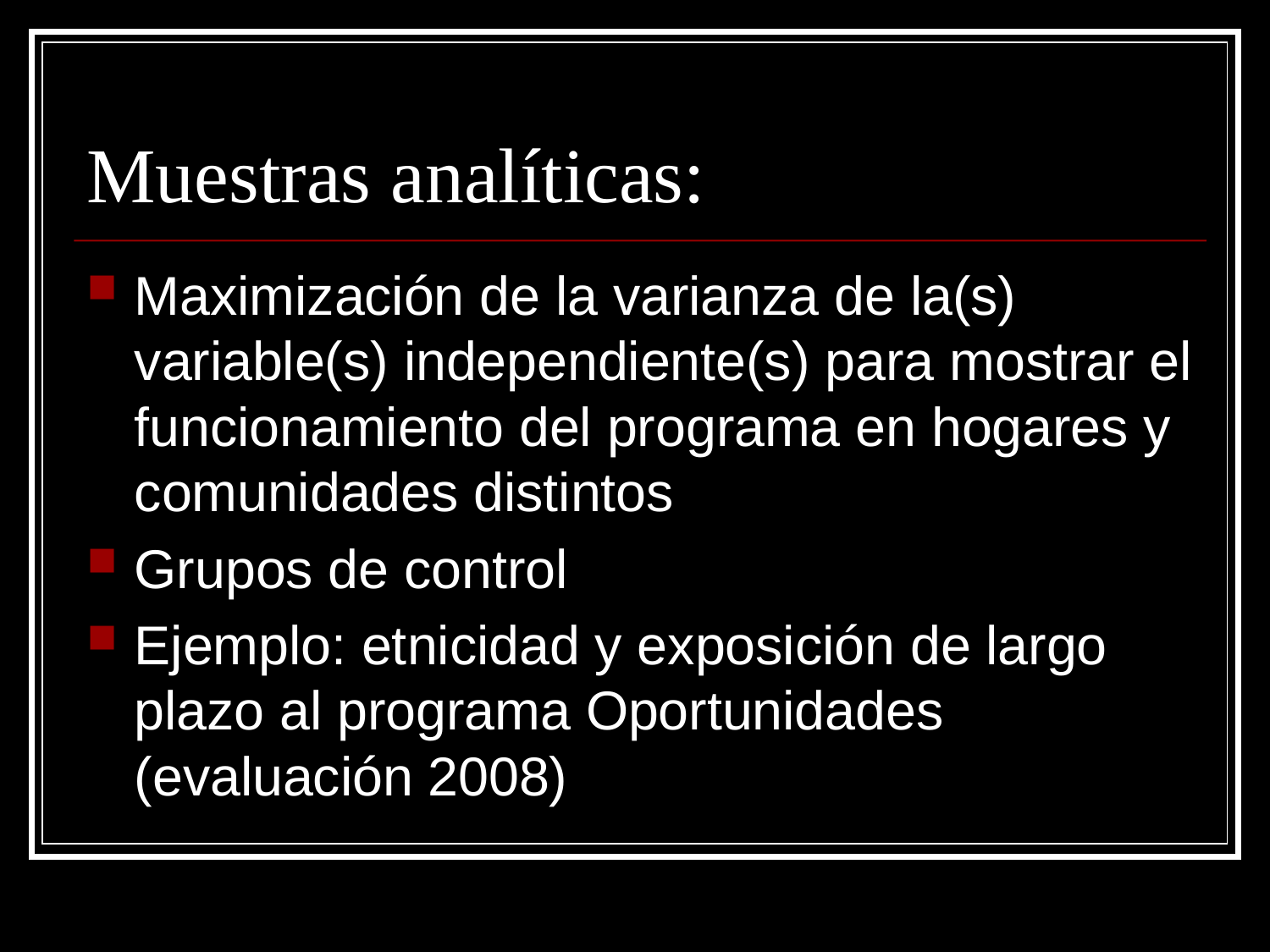

# Muestras analíticas:
Maximización de la varianza de la(s) variable(s) independiente(s) para mostrar el funcionamiento del programa en hogares y comunidades distintos
Grupos de control
Ejemplo: etnicidad y exposición de largo plazo al programa Oportunidades (evaluación 2008)